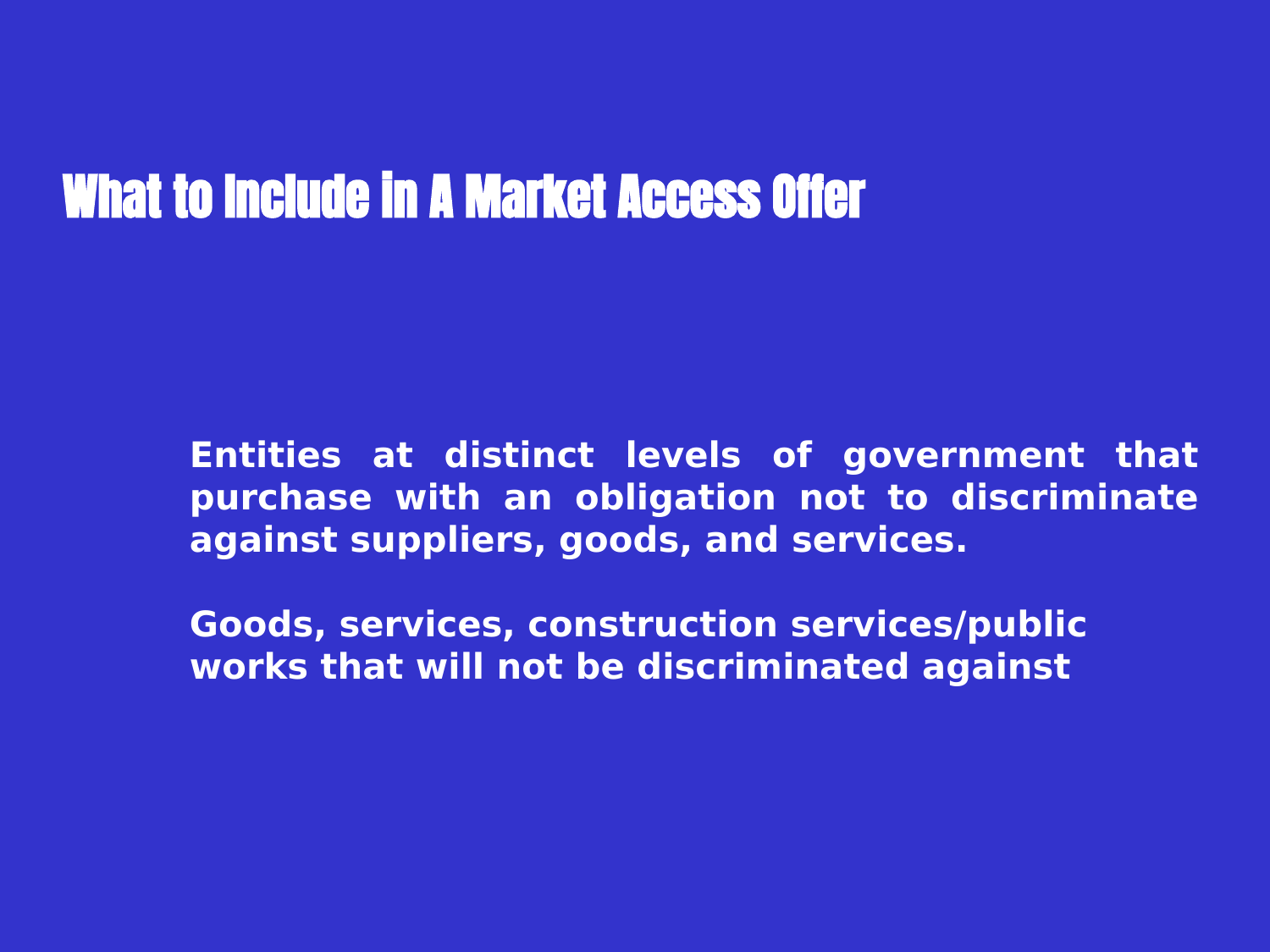

What to Include in A Market Access Offer

	Entities at distinct levels of government that 	purchase with an obligation not to discriminate 	against suppliers, goods, and services.

	Goods, services, construction services/public 	works that will not be discriminated against